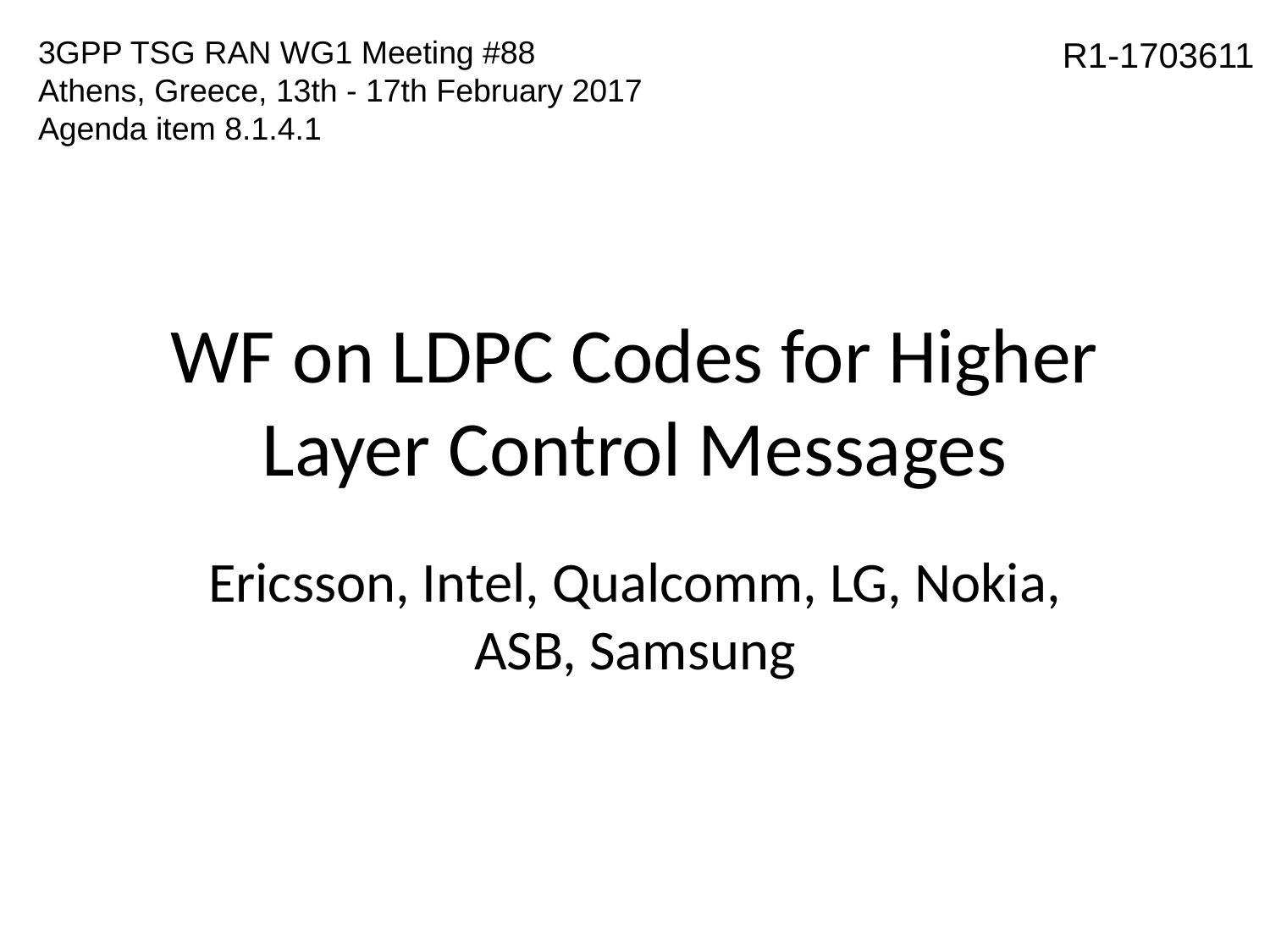

3GPP TSG RAN WG1 Meeting #88
Athens, Greece, 13th - 17th February 2017
Agenda item 8.1.4.1
R1-1703611
# WF on LDPC Codes for Higher Layer Control Messages
Ericsson, Intel, Qualcomm, LG, Nokia, ASB, Samsung